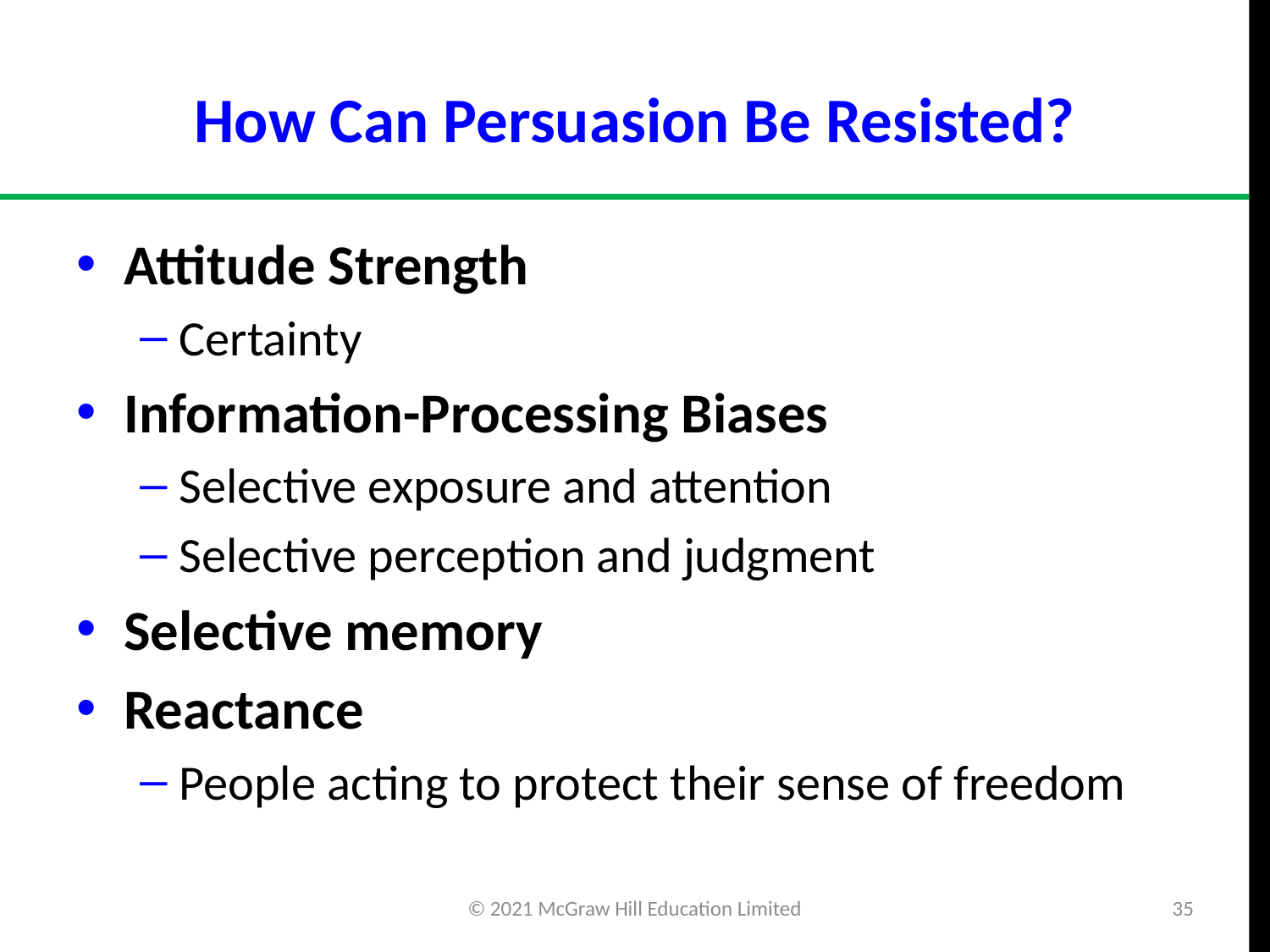

# How Can Persuasion Be Resisted?
Attitude Strength
Certainty
Information-Processing Biases
Selective exposure and attention
Selective perception and judgment
Selective memory
Reactance
People acting to protect their sense of freedom
© 2021 McGraw Hill Education Limited
35